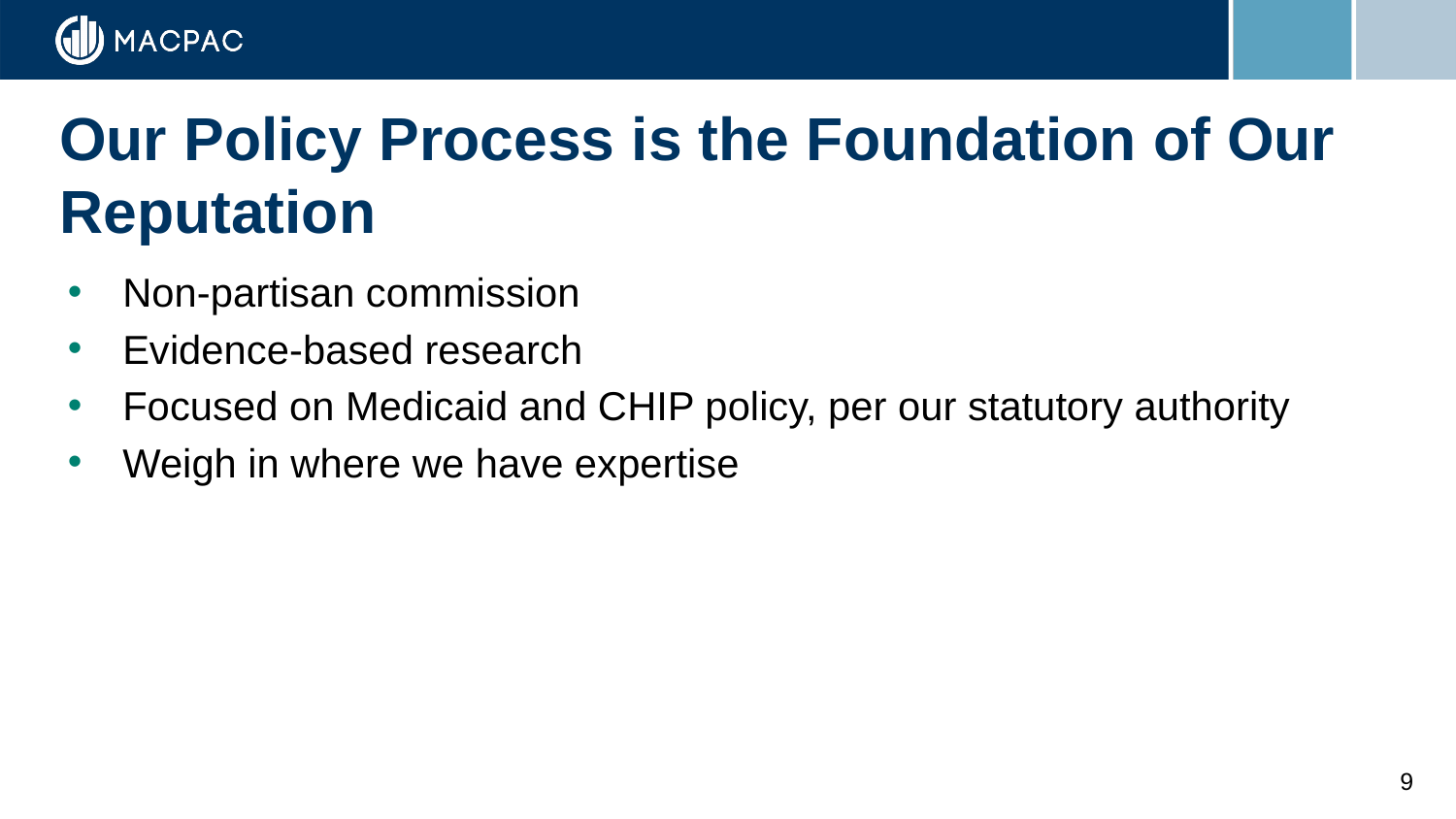

# Our Policy Process is the Foundation of Our Reputation
Non-partisan commission
Evidence-based research
Focused on Medicaid and CHIP policy, per our statutory authority
Weigh in where we have expertise
9